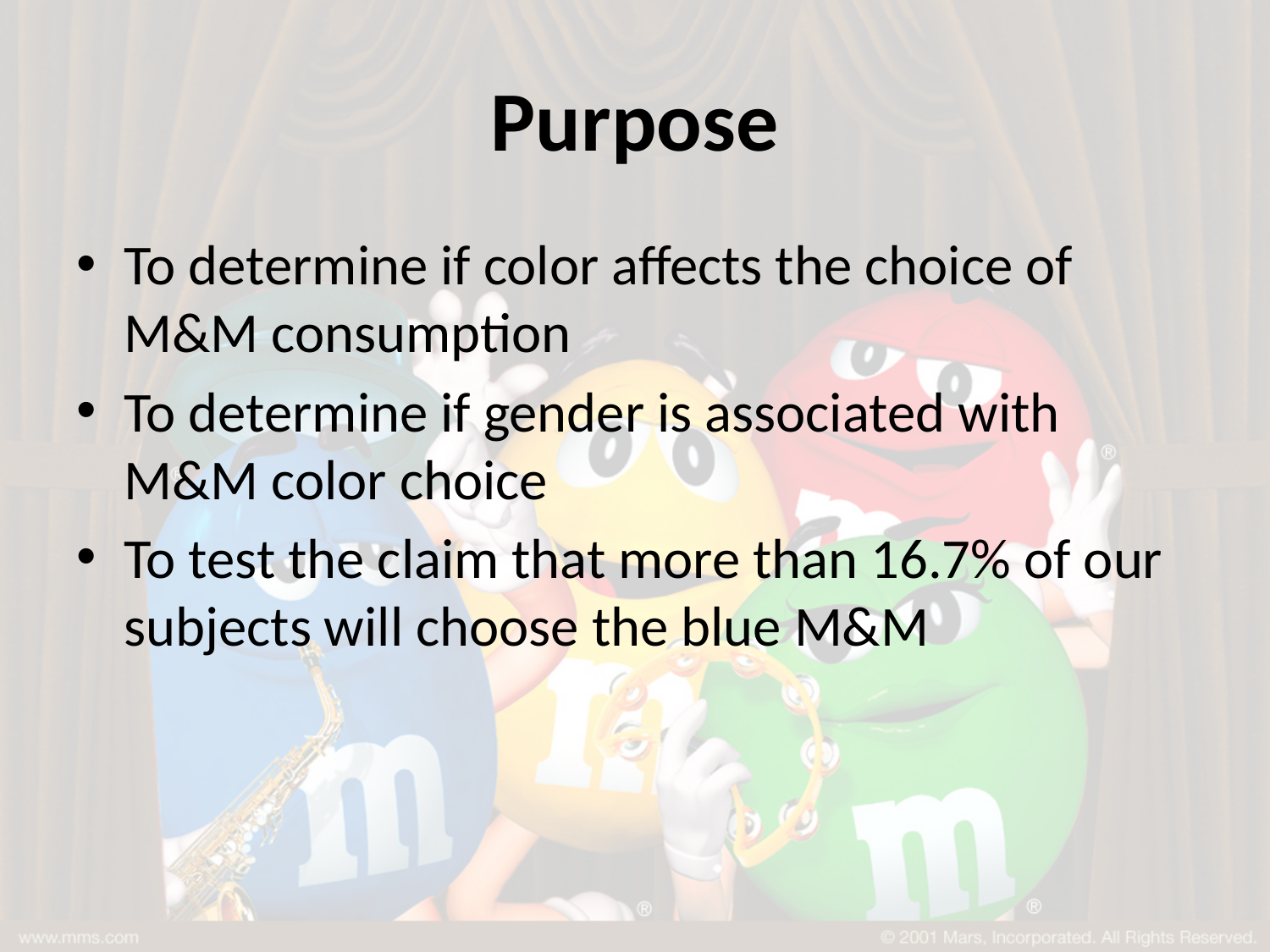

# Purpose
To determine if color affects the choice of M&M consumption
To determine if gender is associated with M&M color choice
To test the claim that more than 16.7% of our subjects will choose the blue M&M